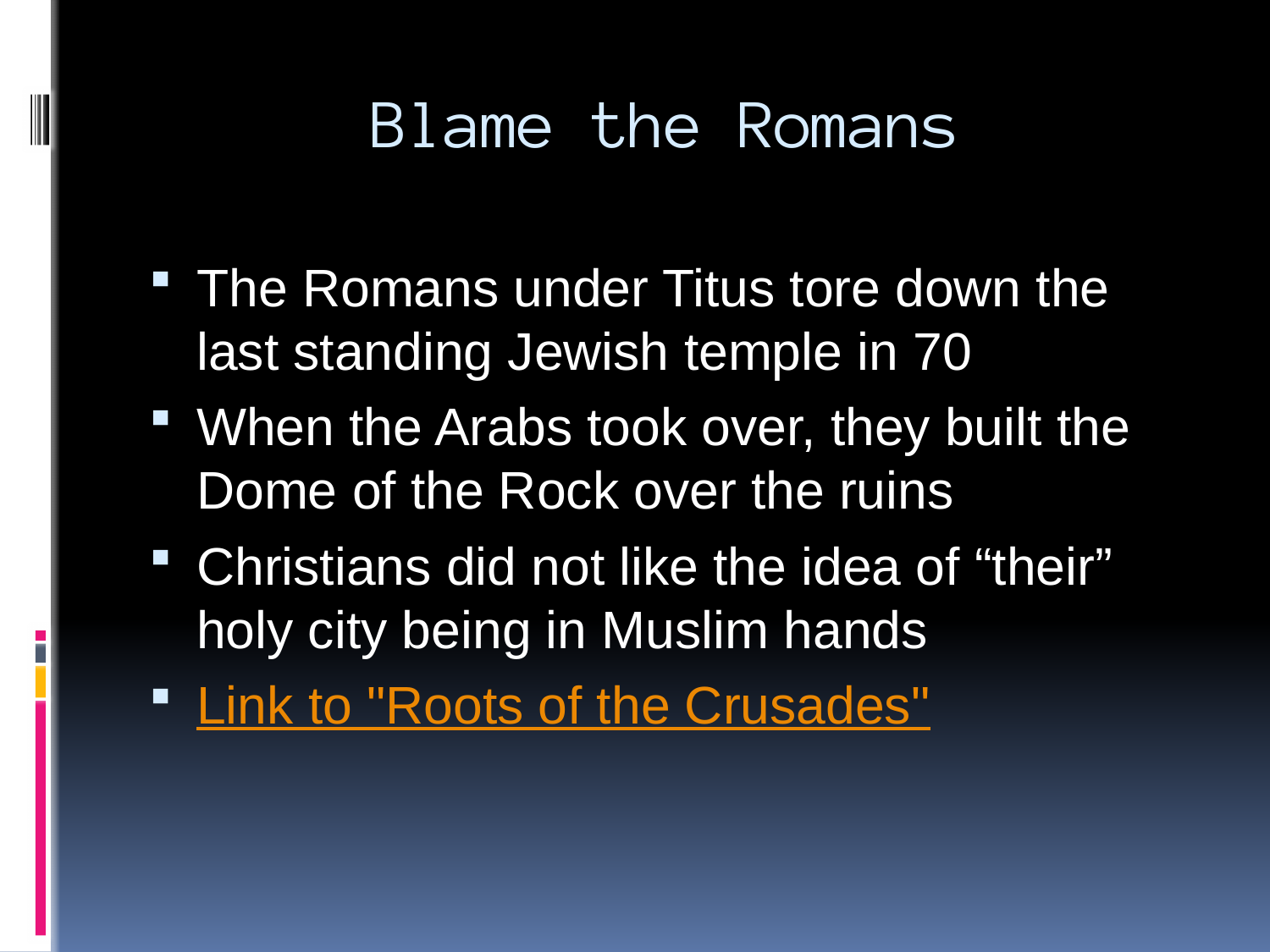

# Blame the Romans
The Romans under Titus tore down the last standing Jewish temple in 70
When the Arabs took over, they built the Dome of the Rock over the ruins
Christians did not like the idea of “their” holy city being in Muslim hands
Link to "Roots of the Crusades"